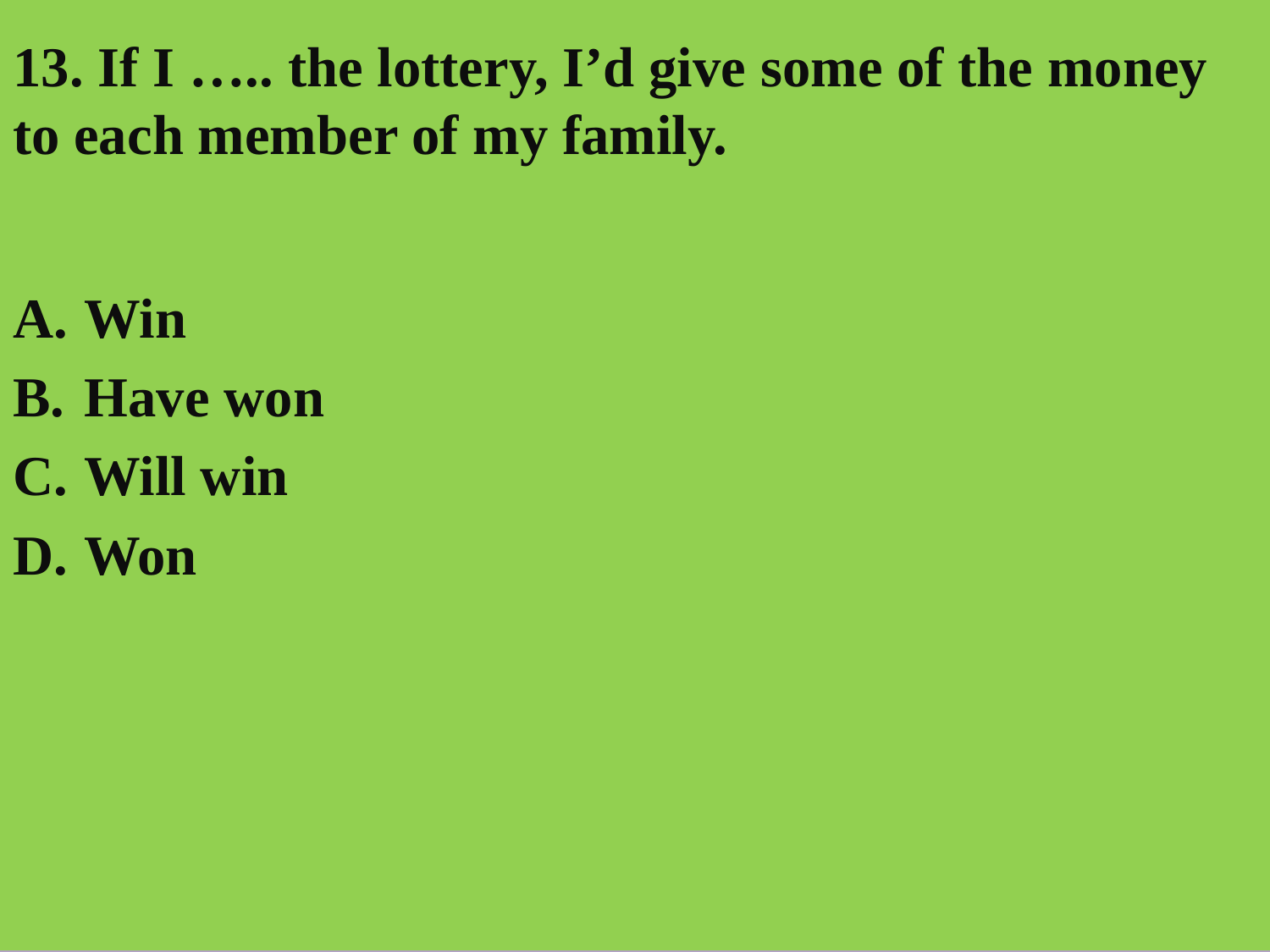

# 13. If I ….. the lottery, I’d give some of the money to each member of my family.

Win
Have won
Will win
Won